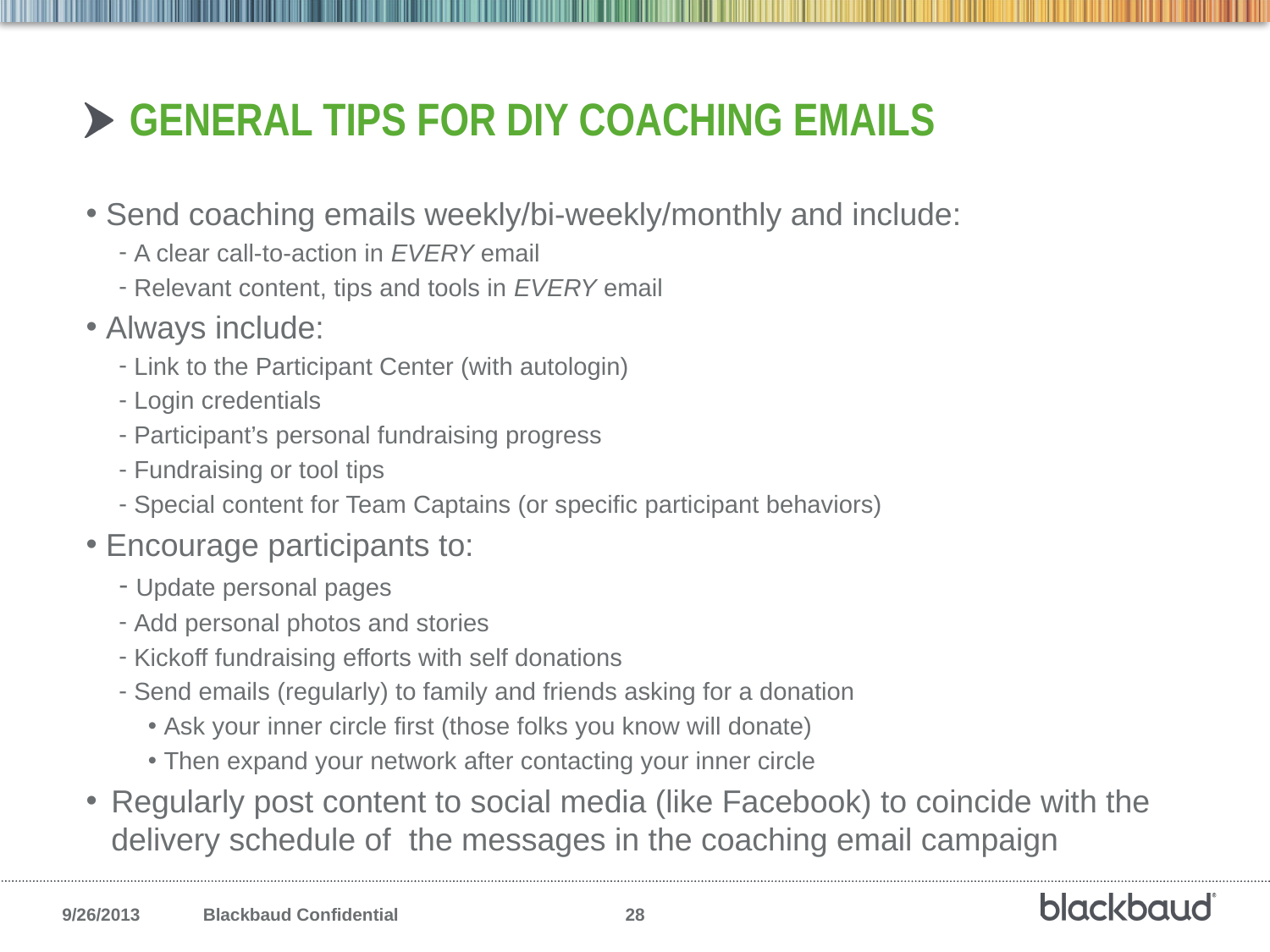

# General Tips for DIY coaching emails
 Send coaching emails weekly/bi-weekly/monthly and include:
 A clear call-to-action in EVERY email
 Relevant content, tips and tools in EVERY email
 Always include:
 Link to the Participant Center (with autologin)
 Login credentials
 Participant’s personal fundraising progress
 Fundraising or tool tips
 Special content for Team Captains (or specific participant behaviors)
 Encourage participants to:
 Update personal pages
 Add personal photos and stories
 Kickoff fundraising efforts with self donations
 Send emails (regularly) to family and friends asking for a donation
 Ask your inner circle first (those folks you know will donate)
 Then expand your network after contacting your inner circle
Regularly post content to social media (like Facebook) to coincide with the delivery schedule of  the messages in the coaching email campaign